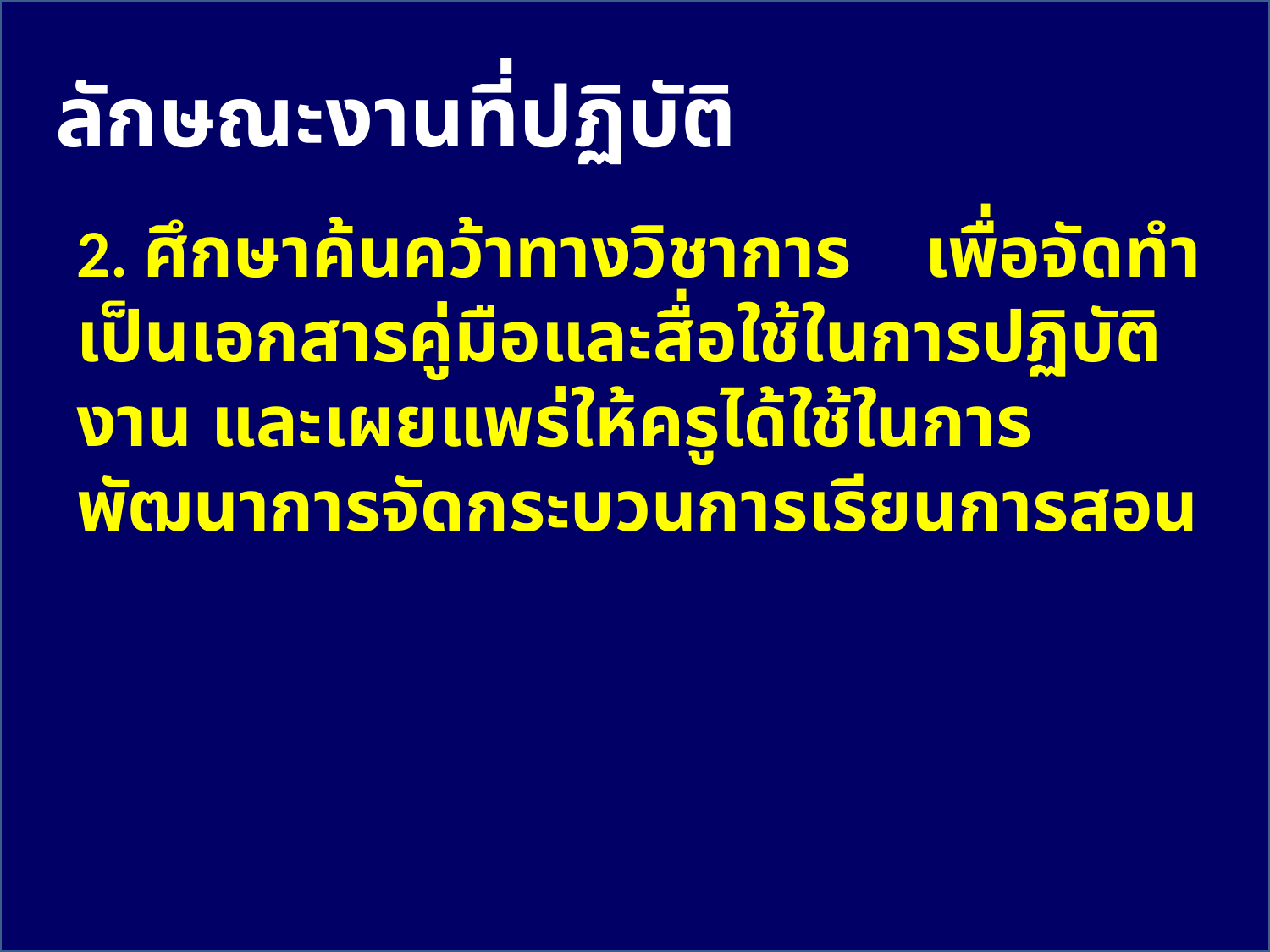

# ลักษณะงานที่ปฏิบัติ
2. ศึกษาค้นคว้าทางวิชาการ    เพื่อจัดทำเป็นเอกสารคู่มือและสื่อใช้ในการปฏิบัติงาน และเผยแพร่ให้ครูได้ใช้ในการพัฒนาการจัดกระบวนการเรียนการสอน